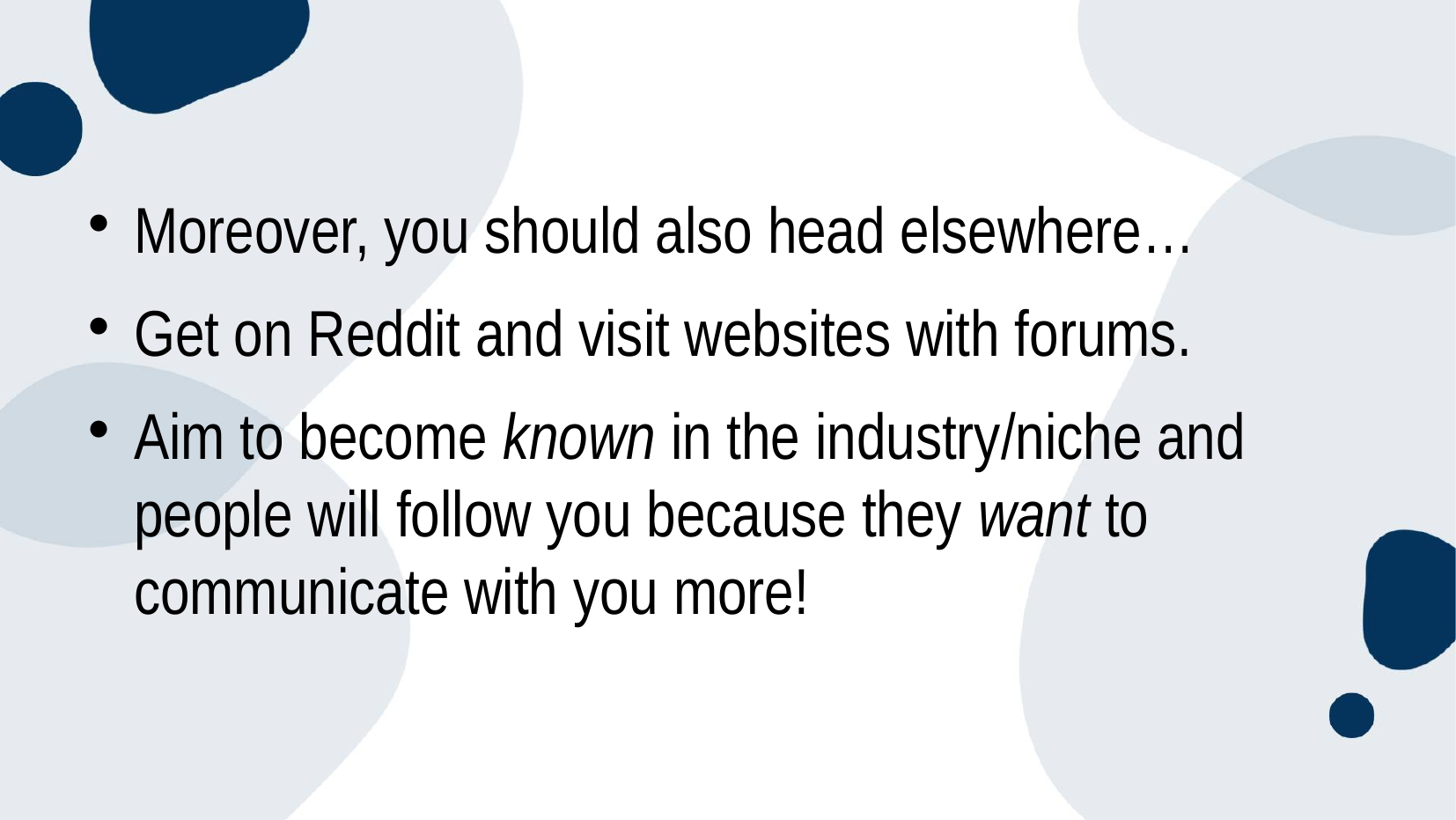

Moreover, you should also head elsewhere…
Get on Reddit and visit websites with forums.
Aim to become known in the industry/niche and people will follow you because they want to communicate with you more!